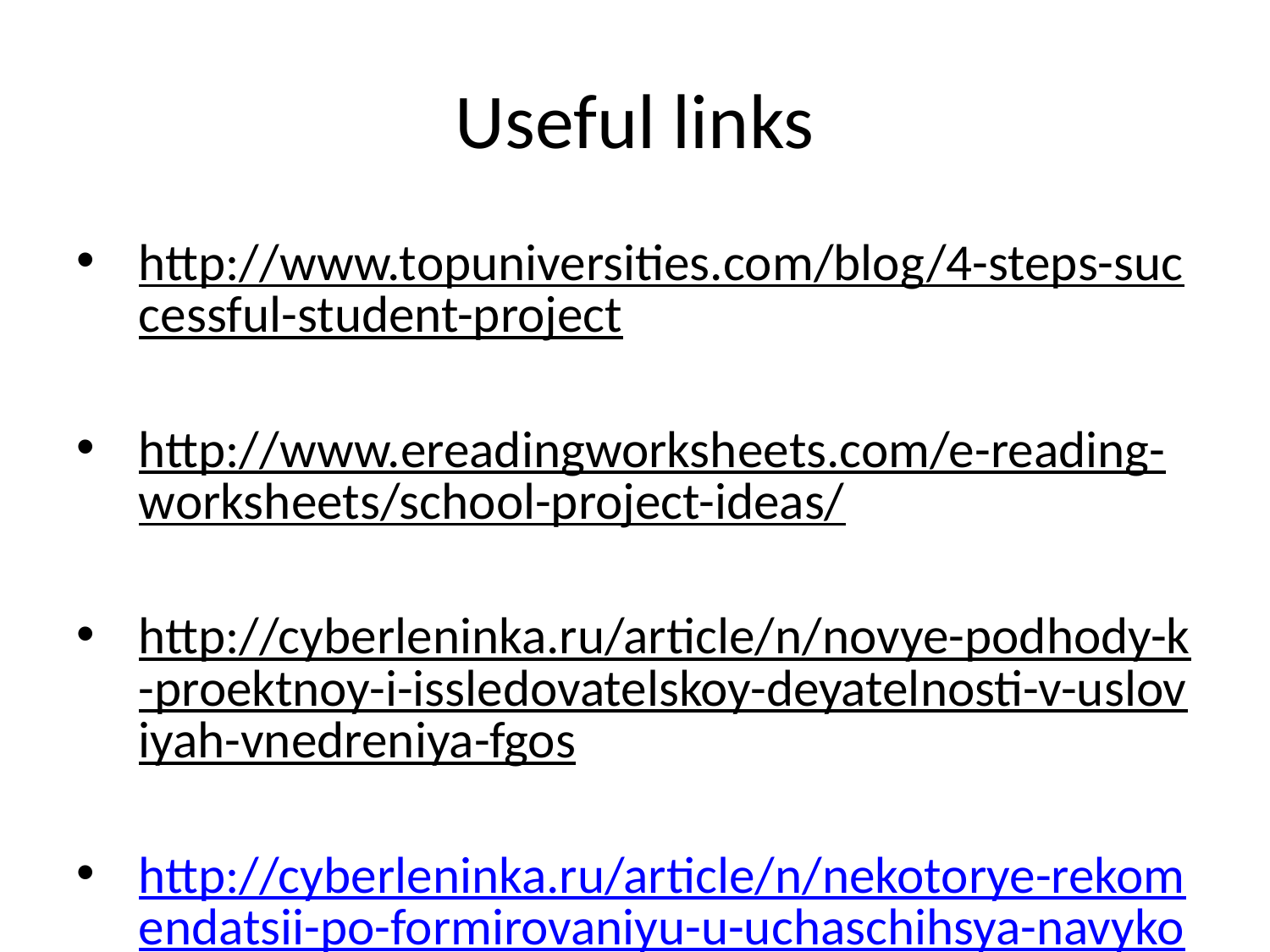

# Useful links
http://www.topuniversities.com/blog/4-steps-successful-student-project
http://www.ereadingworksheets.com/e-reading-worksheets/school-project-ideas/
http://cyberleninka.ru/article/n/novye-podhody-k-proektnoy-i-issledovatelskoy-deyatelnosti-v-usloviyah-vnedreniya-fgos
http://cyberleninka.ru/article/n/nekotorye-rekomendatsii-po-formirovaniyu-u-uchaschihsya-navykov-proektnoy-deyatelnosti
http://cyberleninka.ru/article/n/organizatsiya-gruppovoy-proektnoy-deyatelnosti-v-nachalnoy-shkole-cherez-tehnologiyu-raznovozrastnogo-obucheniya-s-ispolzovaniem-ikt-v
http://cyberleninka.ru/article/n/proektnaya-deyatelnost-kak-sredstvo-formirovaniya-universalnyh-uchebnyh-deystviy-mladshih-shkolnikov